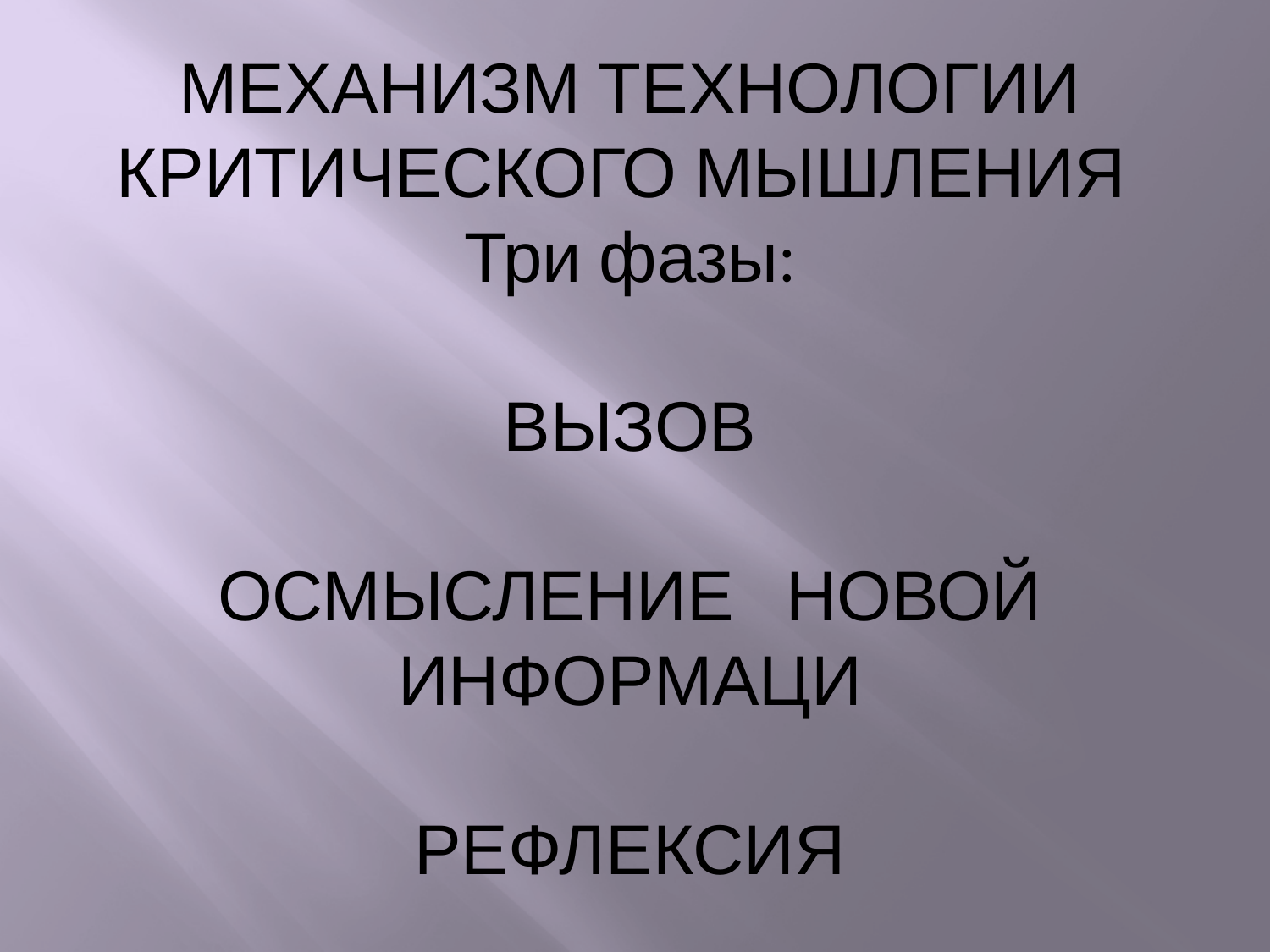

МЕХАНИЗМ ТЕХНОЛОГИИ КРИТИЧЕСКОГО МЫШЛЕНИЯ
Три фазы:

ВЫЗОВ

ОСМЫСЛЕНИЕ   НОВОЙ
ИНФОРМАЦИ

РЕФЛЕКСИЯ